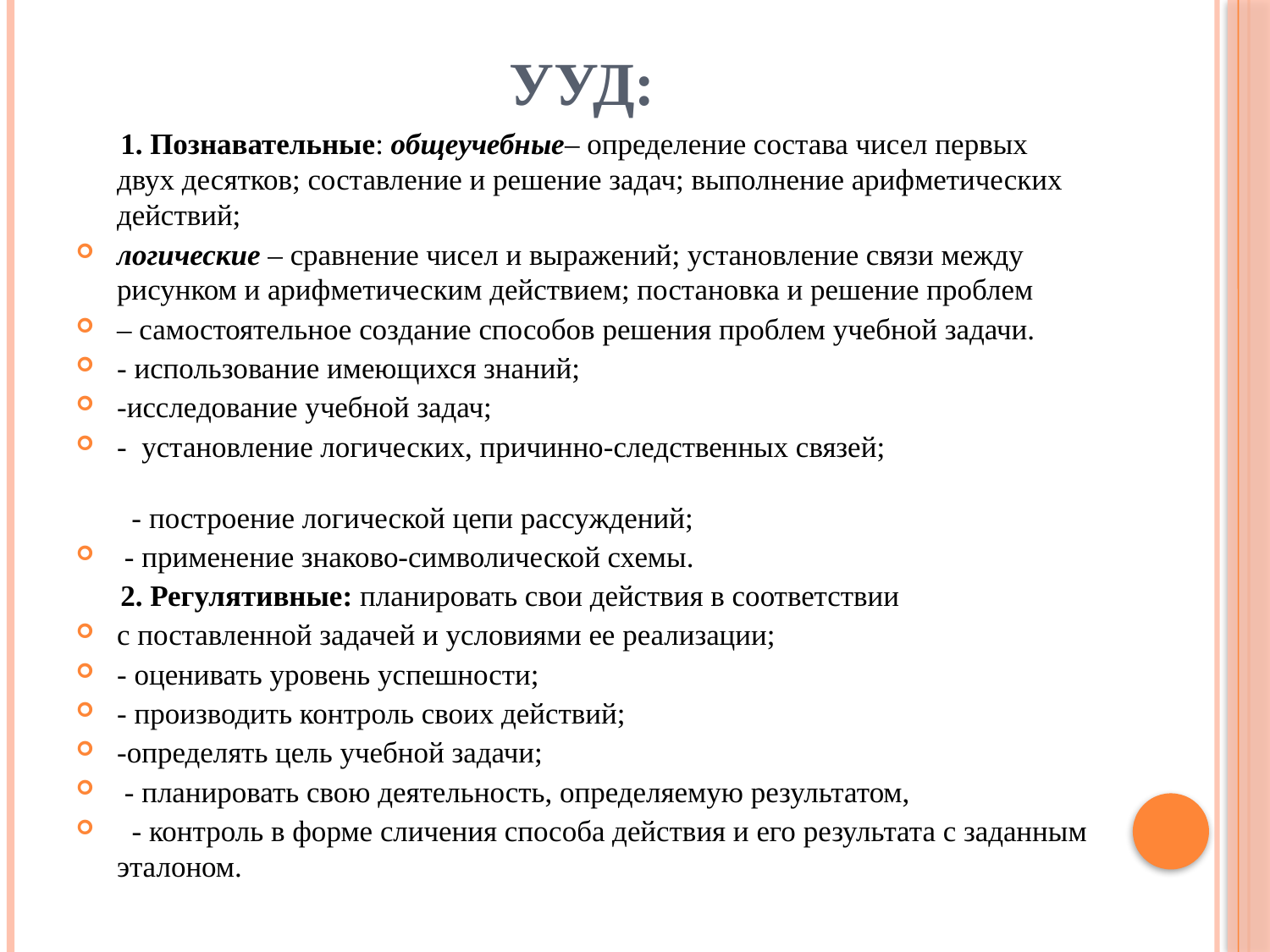

# УУД:
      1. Познавательные: общеучебные– определение состава чисел первых двух десятков; составление и решение задач; выполнение арифметических действий;
логические – сравнение чисел и выражений; установление связи между рисунком и арифметическим действием; постановка и решение проблем
– самостоятельное создание способов решения проблем учебной задачи.
- использование имеющихся знаний;
-исследование учебной задач;
-  установление логических, причинно-следственных связей;                                                                                                                                                                  - построение логической цепи рассуждений;
 - применение знаково-символической схемы.
      2. Регулятивные: планировать свои действия в соответствии
с поставленной задачей и условиями ее реализации;
- оценивать уровень успешности;
- производить контроль своих действий;
-определять цель учебной задачи;
 - планировать свою деятельность, определяемую результатом,
  - контроль в форме сличения способа действия и его результата с заданным эталоном.